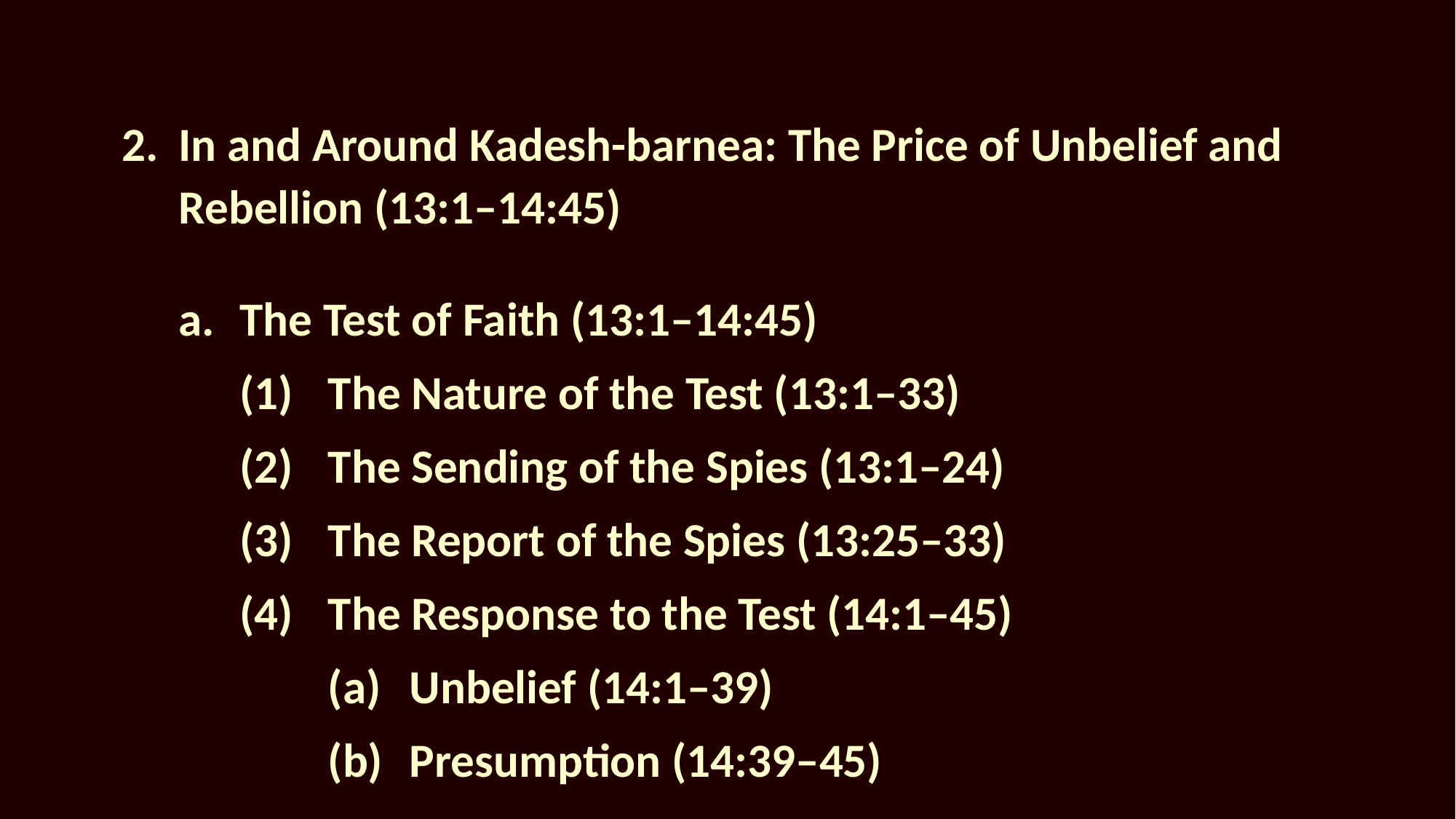

2.	In and Around Kadesh-barnea: The Price of Unbelief and Rebellion (13:1–14:45)

The Test of Faith (13:1–14:45)
The Nature of the Test (13:1–33)
The Sending of the Spies (13:1–24)
The Report of the Spies (13:25–33)
The Response to the Test (14:1–45)
Unbelief (14:1–39)
Presumption (14:39–45)